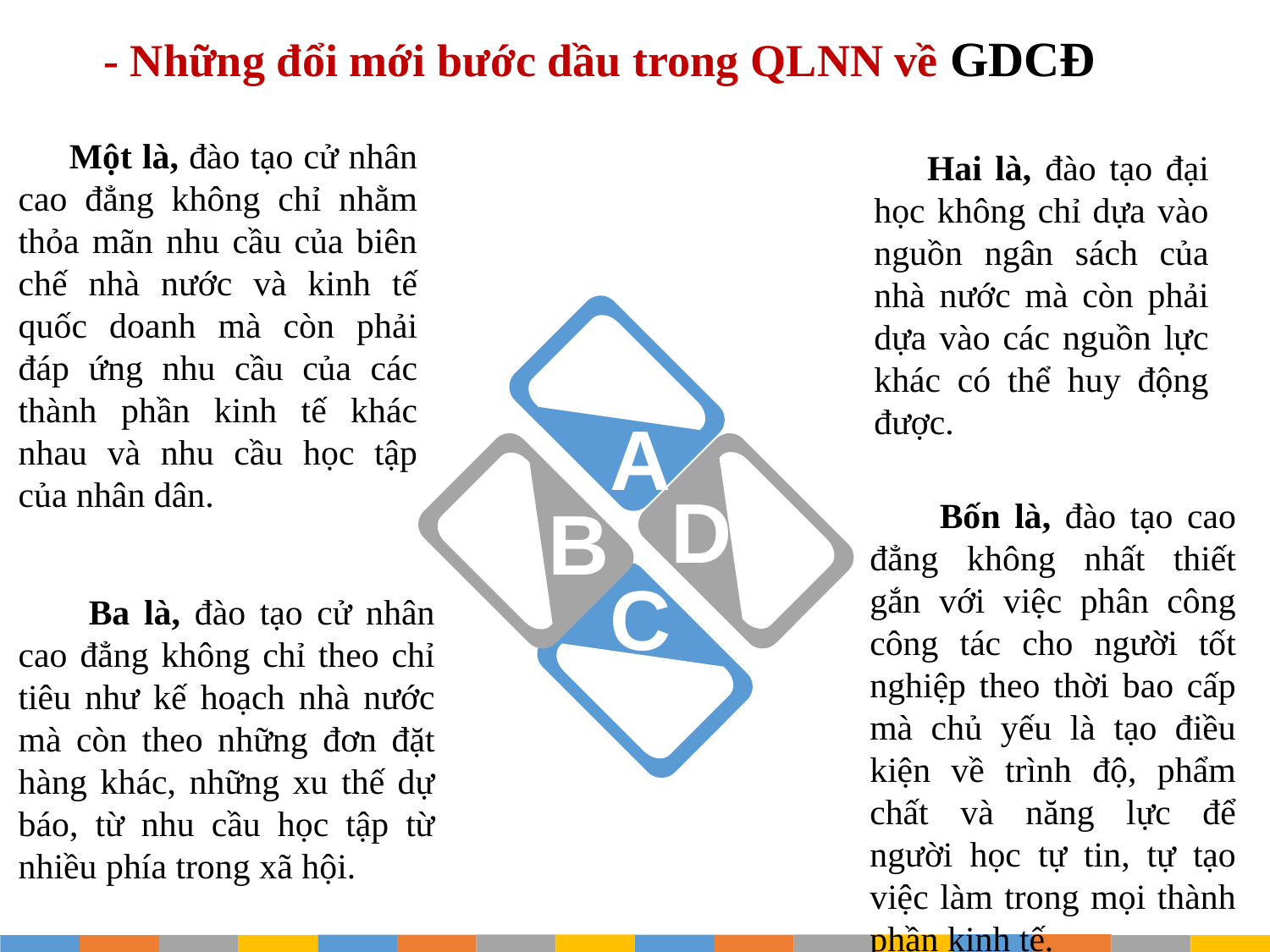

- Những đổi mới bước dầu trong QLNN về GDCĐ
     Một là, đào tạo cử nhân cao đẳng không chỉ nhằm thỏa mãn nhu cầu của biên chế nhà nước và kinh tế quốc doanh mà còn phải đáp ứng nhu cầu của các thành phần kinh tế khác nhau và nhu cầu học tập của nhân dân.
    Hai là, đào tạo đại học không chỉ dựa vào nguồn ngân sách của nhà nước mà còn phải dựa vào các nguồn lực khác có thể huy động được.

A

D
B
     Bốn là, đào tạo cao đẳng không nhất thiết gắn với việc phân công công tác cho người tốt nghiệp theo thời bao cấp mà chủ yếu là tạo điều kiện về trình độ, phẩm chất và năng lực để người học tự tin, tự tạo việc làm trong mọi thành phần kinh tế.
C
     Ba là, đào tạo cử nhân cao đẳng không chỉ theo chỉ tiêu như kế hoạch nhà nước mà còn theo những đơn đặt hàng khác, những xu thế dự báo, từ nhu cầu học tập từ nhiều phía trong xã hội.